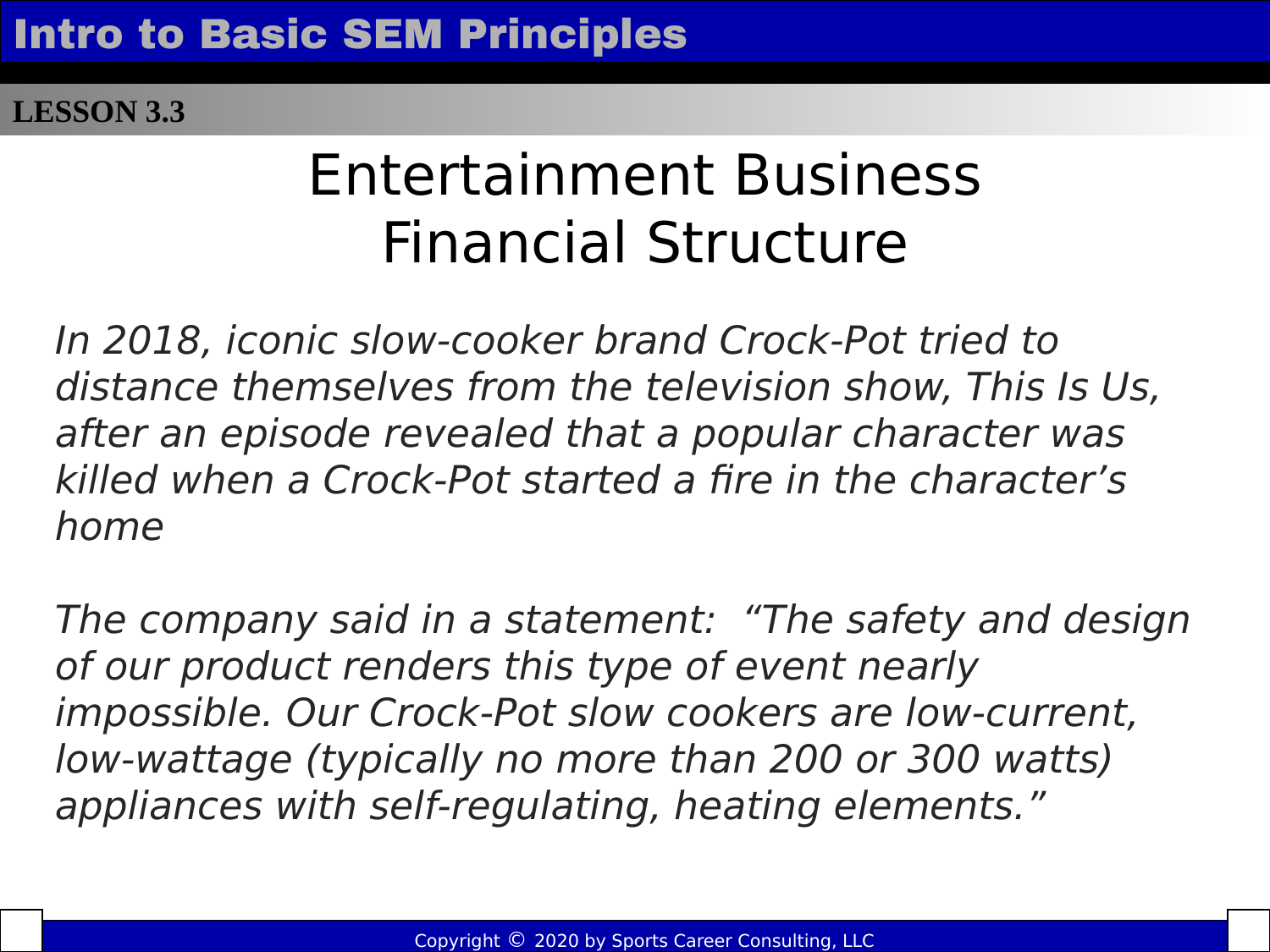

Intro to Basic SEM Principles
LESSON 3.3
Entertainment Business Financial Structure
In 2018, iconic slow-cooker brand Crock-Pot tried to distance themselves from the television show, This Is Us, after an episode revealed that a popular character was killed when a Crock-Pot started a fire in the character’s home

The company said in a statement:  “The safety and design of our product renders this type of event nearly impossible. Our Crock-Pot slow cookers are low-current, low-wattage (typically no more than 200 or 300 watts) appliances with self-regulating, heating elements.”
Copyright © 2020 by Sports Career Consulting, LLC